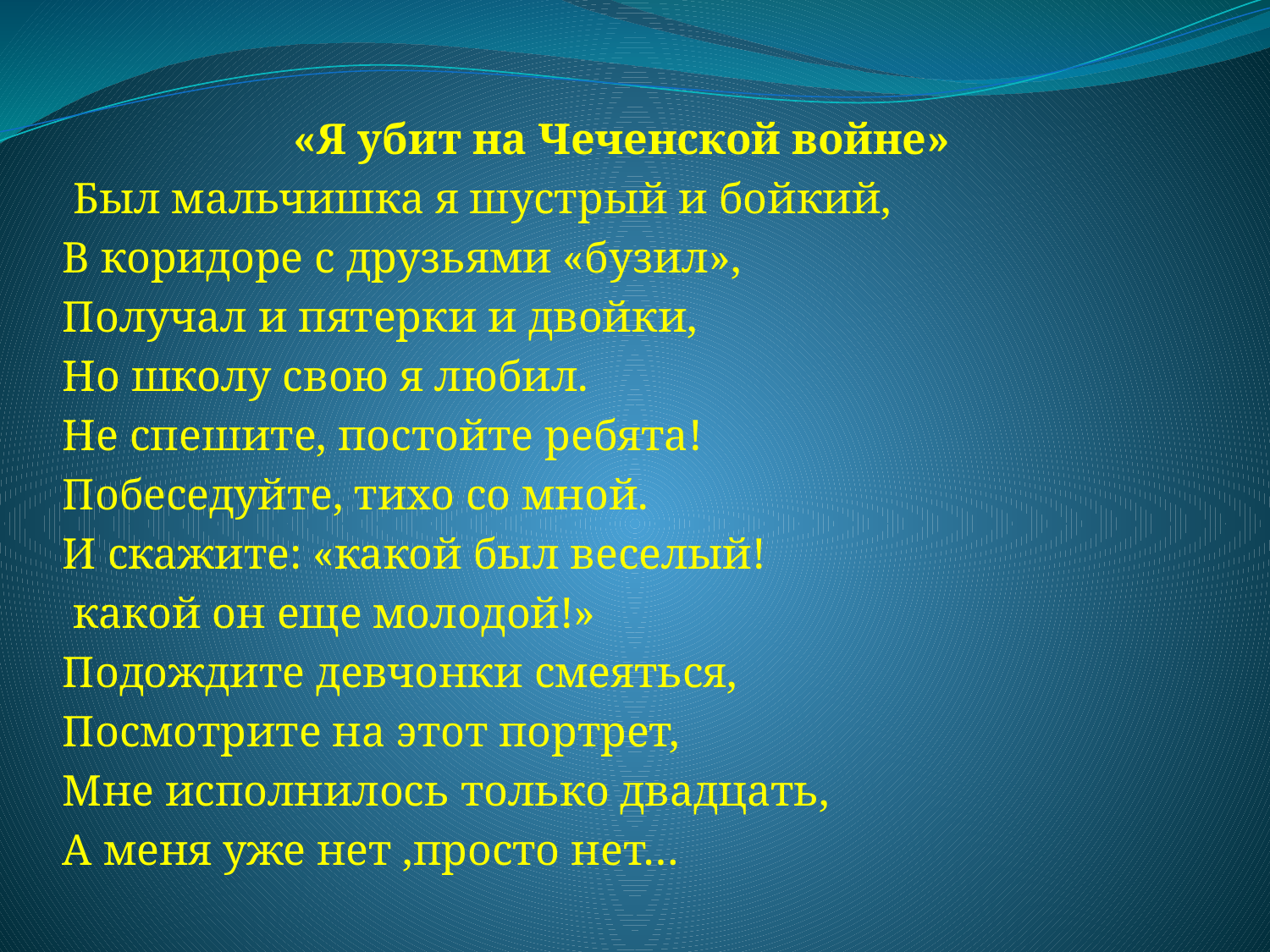

«Я убит на Чеченской войне»
 Был мальчишка я шустрый и бойкий,
В коридоре с друзьями «бузил»,
Получал и пятерки и двойки,
Но школу свою я любил.
Не спешите, постойте ребята!
Побеседуйте, тихо со мной.
И скажите: «какой был веселый!
 какой он еще молодой!»
Подождите девчонки смеяться,
Посмотрите на этот портрет,
Мне исполнилось только двадцать,
А меня уже нет ,просто нет…